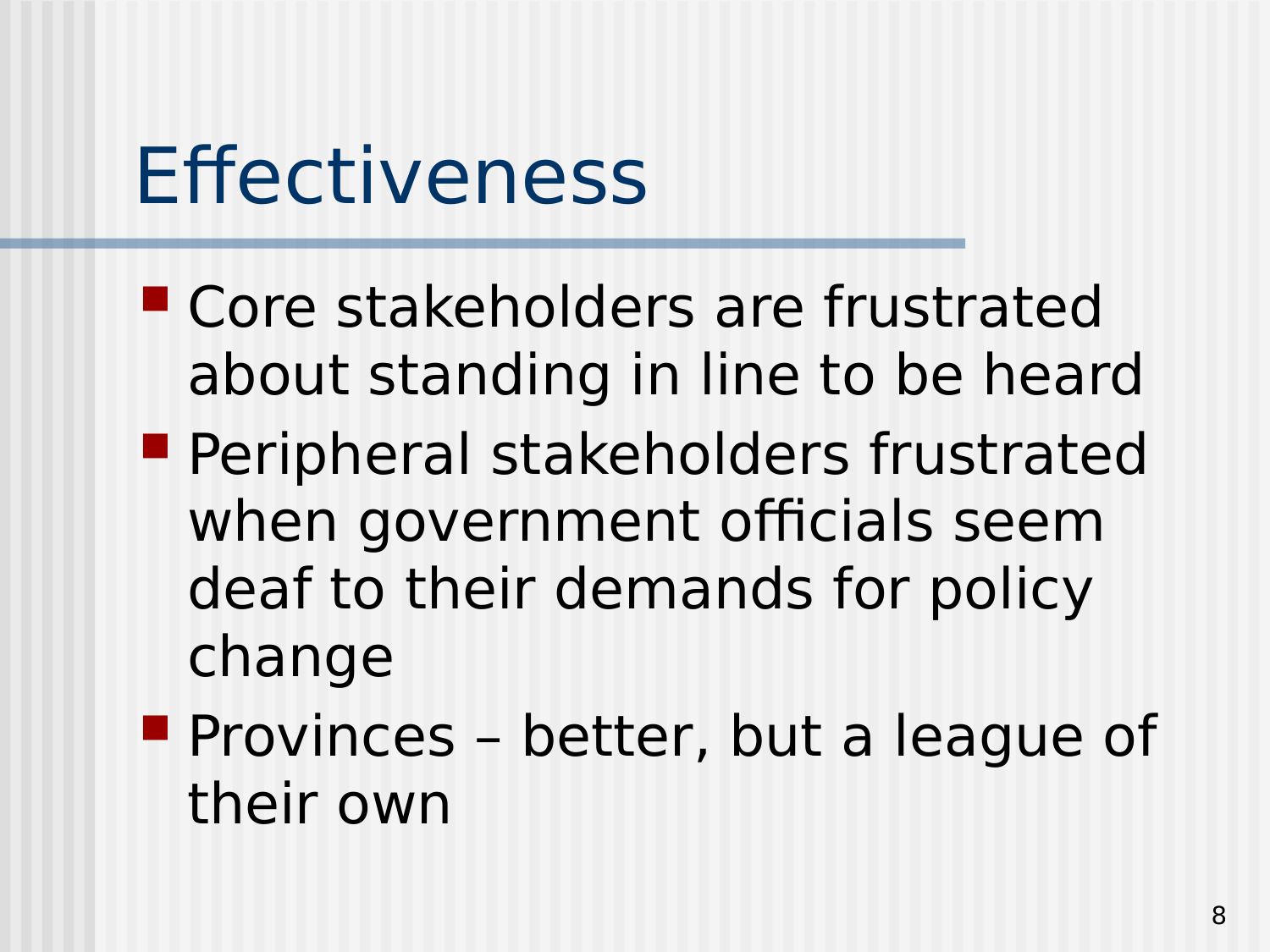

# Effectiveness
Core stakeholders are frustrated about standing in line to be heard
Peripheral stakeholders frustrated when government officials seem deaf to their demands for policy change
Provinces – better, but a league of their own
8